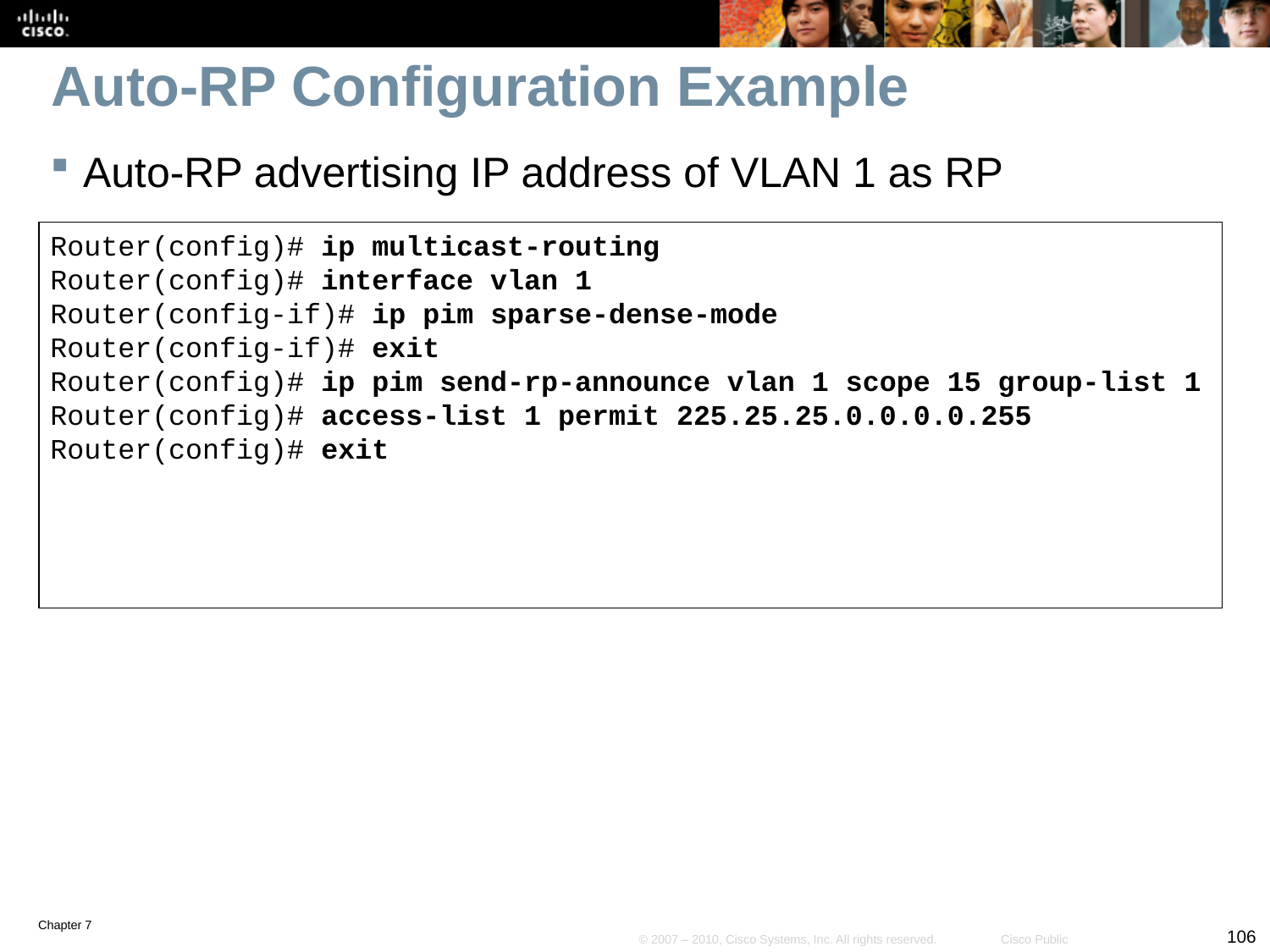

# Auto-RP Configuration Example
Auto-RP advertising IP address of VLAN 1 as RP
Router(config)# ip multicast-routing
Router(config)# interface vlan 1
Router(config-if)# ip pim sparse-dense-mode
Router(config-if)# exit
Router(config)# ip pim send-rp-announce vlan 1 scope 15 group-list 1
Router(config)# access-list 1 permit 225.25.25.0.0.0.0.255
Router(config)# exit